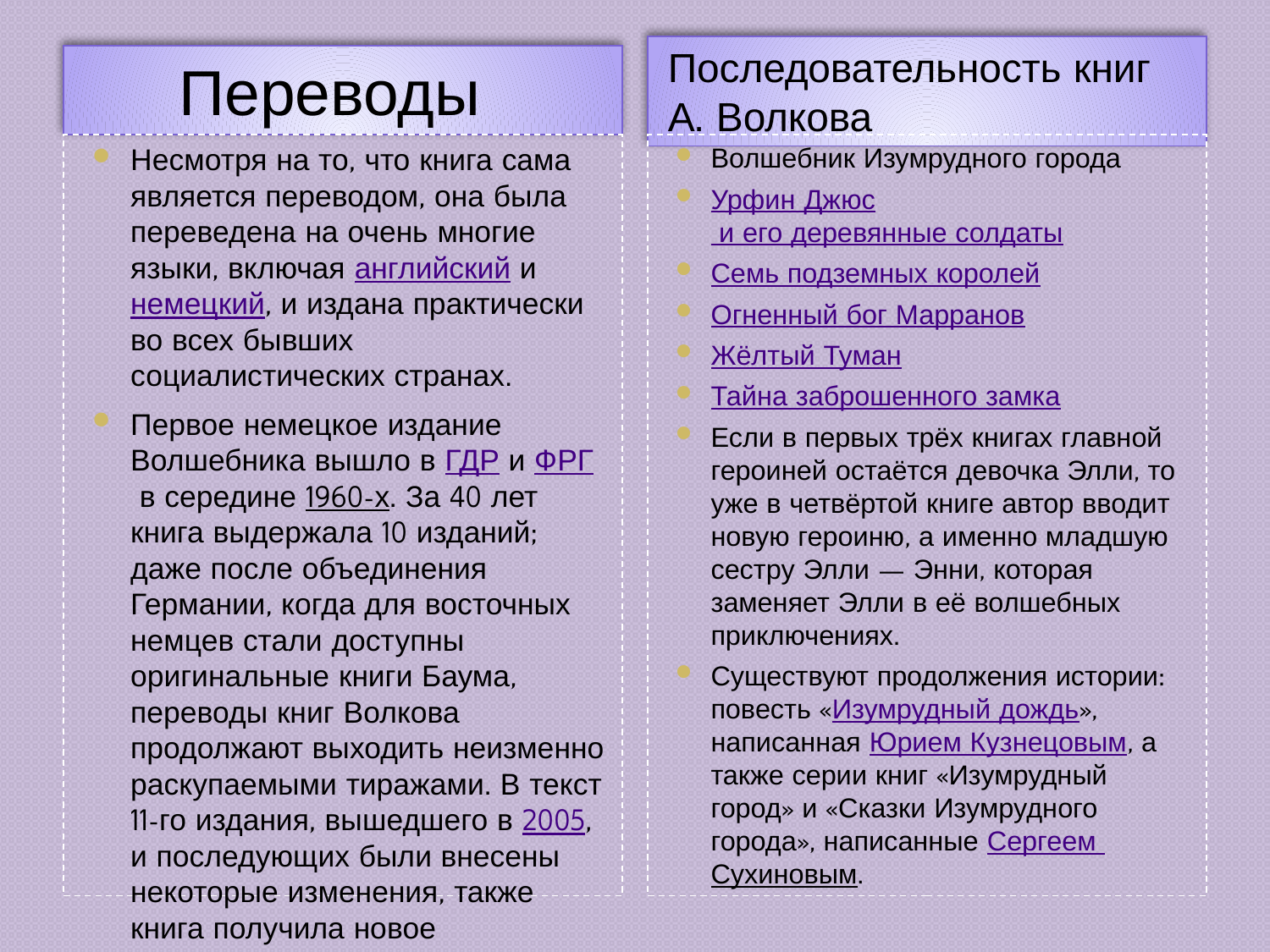

Последовательность книг А. Волкова

     Переводы

Несмотря на то, что книга сама является переводом, она была переведена на очень многие языки, включая английский и немецкий, и издана практически во всех бывших социалистических странах.
Первое немецкое издание Волшебника вышло в ГДР и ФРГ в середине 1960-х. За 40 лет книга выдержала 10 изданий; даже после объединения Германии, когда для восточных немцев стали доступны оригинальные книги Баума, переводы книг Волкова продолжают выходить неизменно раскупаемыми тиражами. В текст 11-го издания, вышедшего в 2005, и последующих были внесены некоторые изменения, также книга получила новое оформление.

Волшебник Изумрудного города
Урфин Джюс и его деревянные солдаты
Семь подземных королей
Огненный бог Марранов
Жёлтый Туман
Тайна заброшенного замка
Если в первых трёх книгах главной героиней остаётся девочка Элли, то уже в четвёртой книге автор вводит новую героиню, а именно младшую сестру Элли — Энни, которая заменяет Элли в её волшебных приключениях.
Существуют продолжения истории: повесть «Изумрудный дождь», написанная Юрием Кузнецовым, а также серии книг «Изумрудный город» и «Сказки Изумрудного города», написанные Сергеем Сухиновым.